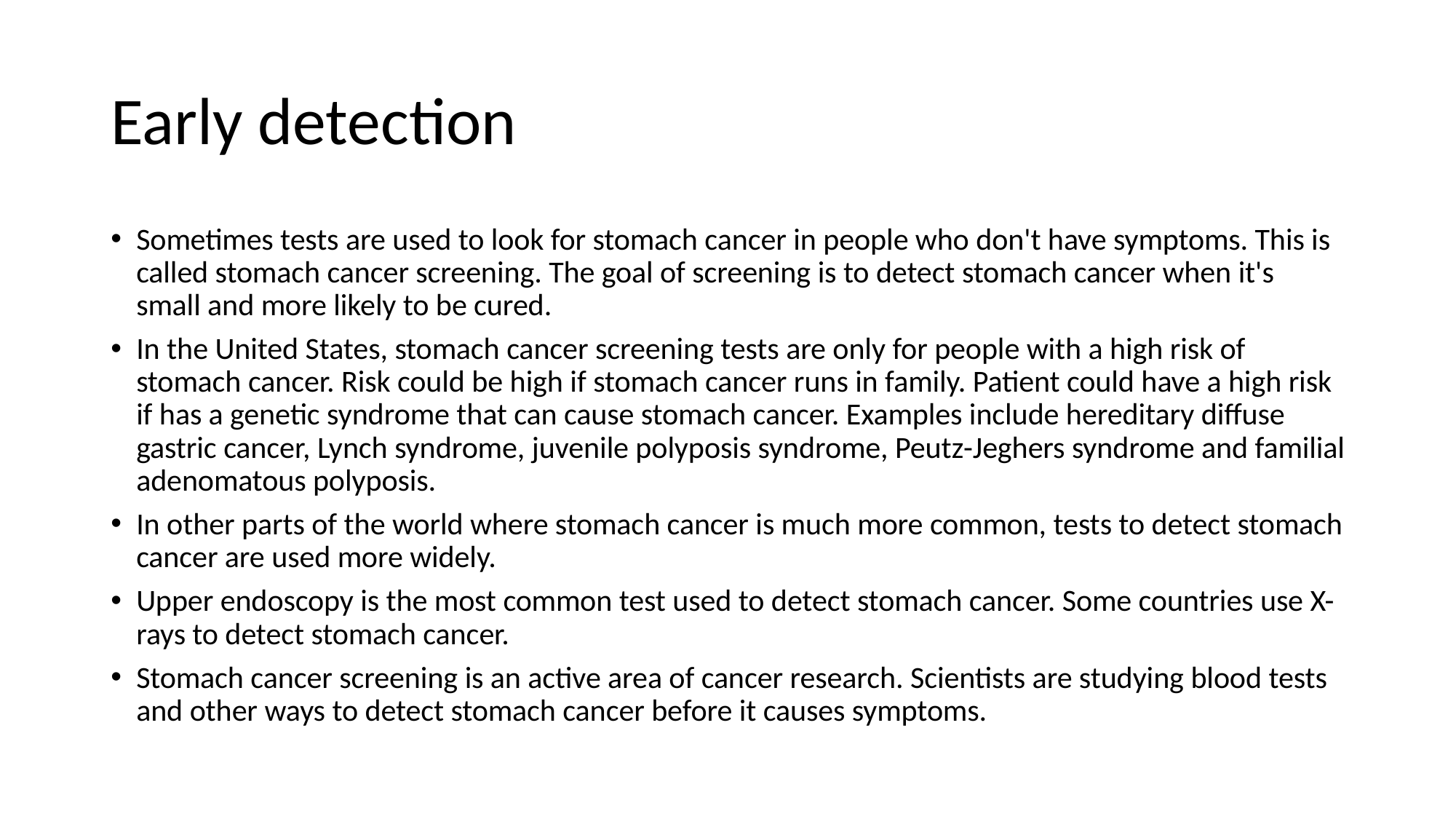

# Early detection
Sometimes tests are used to look for stomach cancer in people who don't have symptoms. This is called stomach cancer screening. The goal of screening is to detect stomach cancer when it's small and more likely to be cured.
In the United States, stomach cancer screening tests are only for people with a high risk of stomach cancer. Risk could be high if stomach cancer runs in family. Patient could have a high risk if has a genetic syndrome that can cause stomach cancer. Examples include hereditary diffuse gastric cancer, Lynch syndrome, juvenile polyposis syndrome, Peutz-Jeghers syndrome and familial adenomatous polyposis.
In other parts of the world where stomach cancer is much more common, tests to detect stomach cancer are used more widely.
Upper endoscopy is the most common test used to detect stomach cancer. Some countries use X-rays to detect stomach cancer.
Stomach cancer screening is an active area of cancer research. Scientists are studying blood tests and other ways to detect stomach cancer before it causes symptoms.